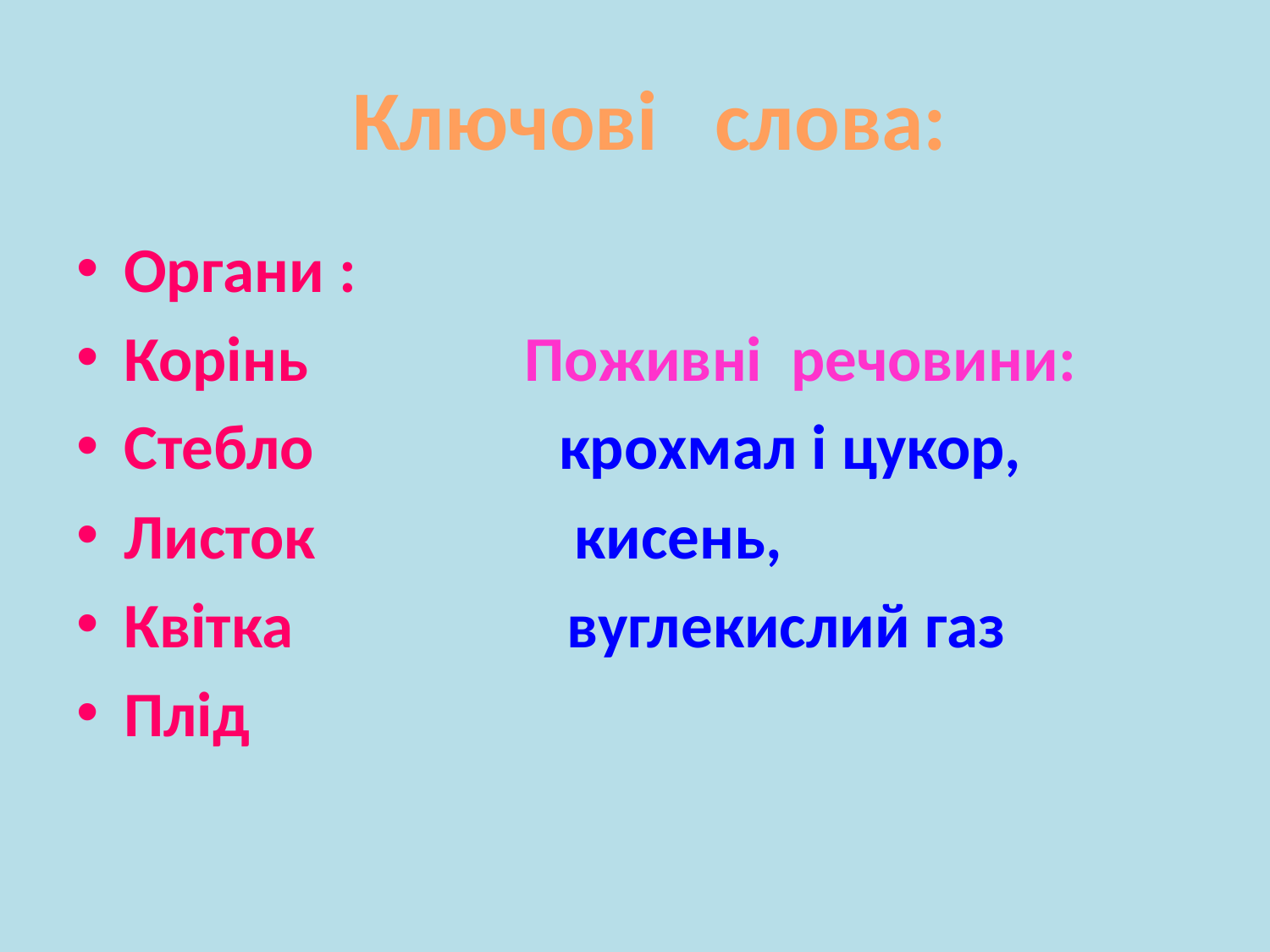

#
Ключові   слова:
Органи :
Корінь               Поживні  речовини:
Стебло                 крохмал і цукор,
Листок                  кисень,
Квітка                   вуглекислий газ
Плід